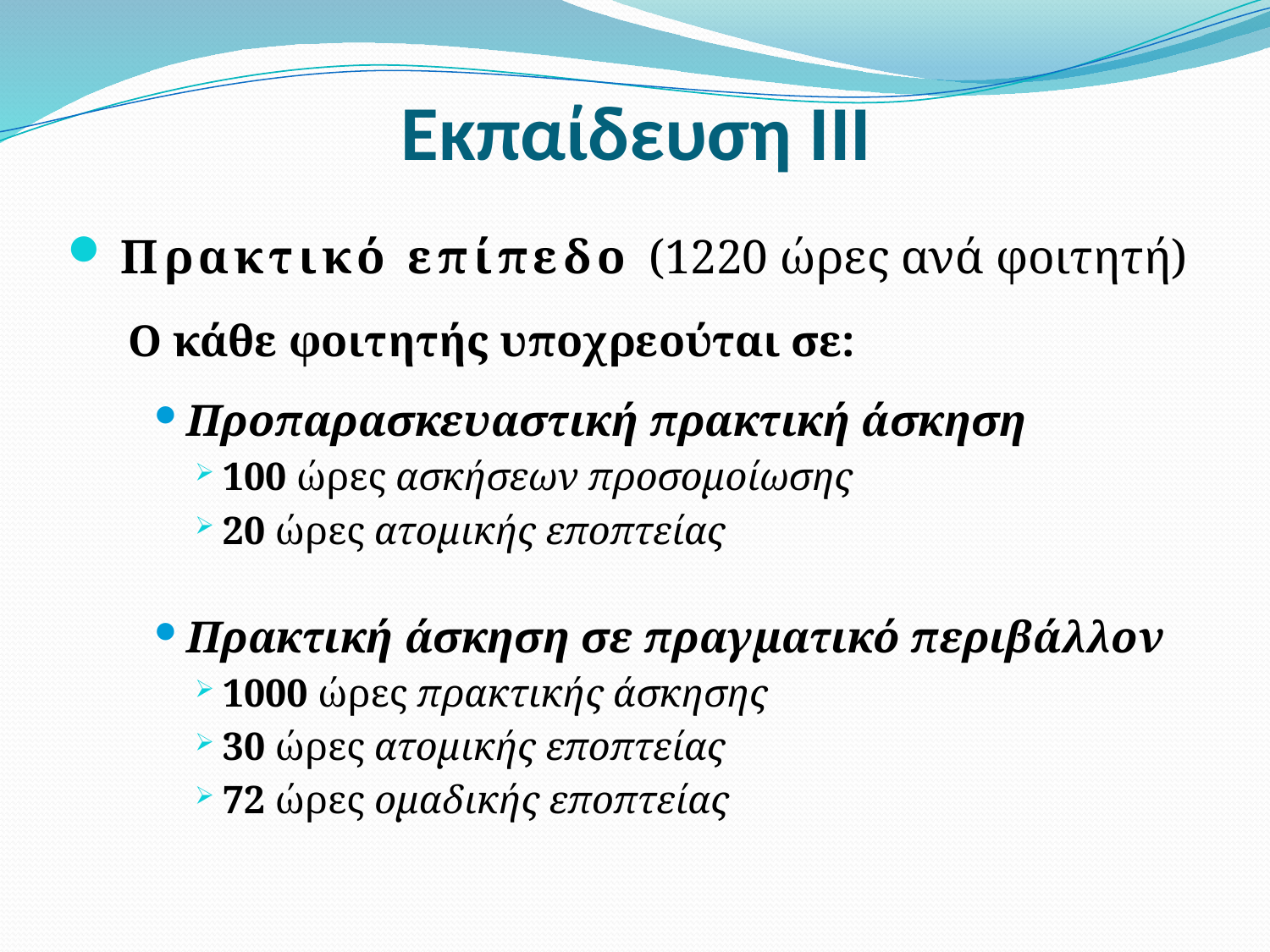

# Εκπαίδευση ΙΙΙ

 Πρακτικό επίπεδο (1220 ώρες ανά φοιτητή)

     Ο κάθε φοιτητής υποχρεούται σε:

Προπαρασκευαστική πρακτική άσκηση
100 ώρες ασκήσεων προσομοίωσης
20 ώρες ατομικής εποπτείας

Πρακτική άσκηση σε πραγματικό περιβάλλον
1000 ώρες πρακτικής άσκησης
30 ώρες ατομικής εποπτείας
72 ώρες ομαδικής εποπτείας